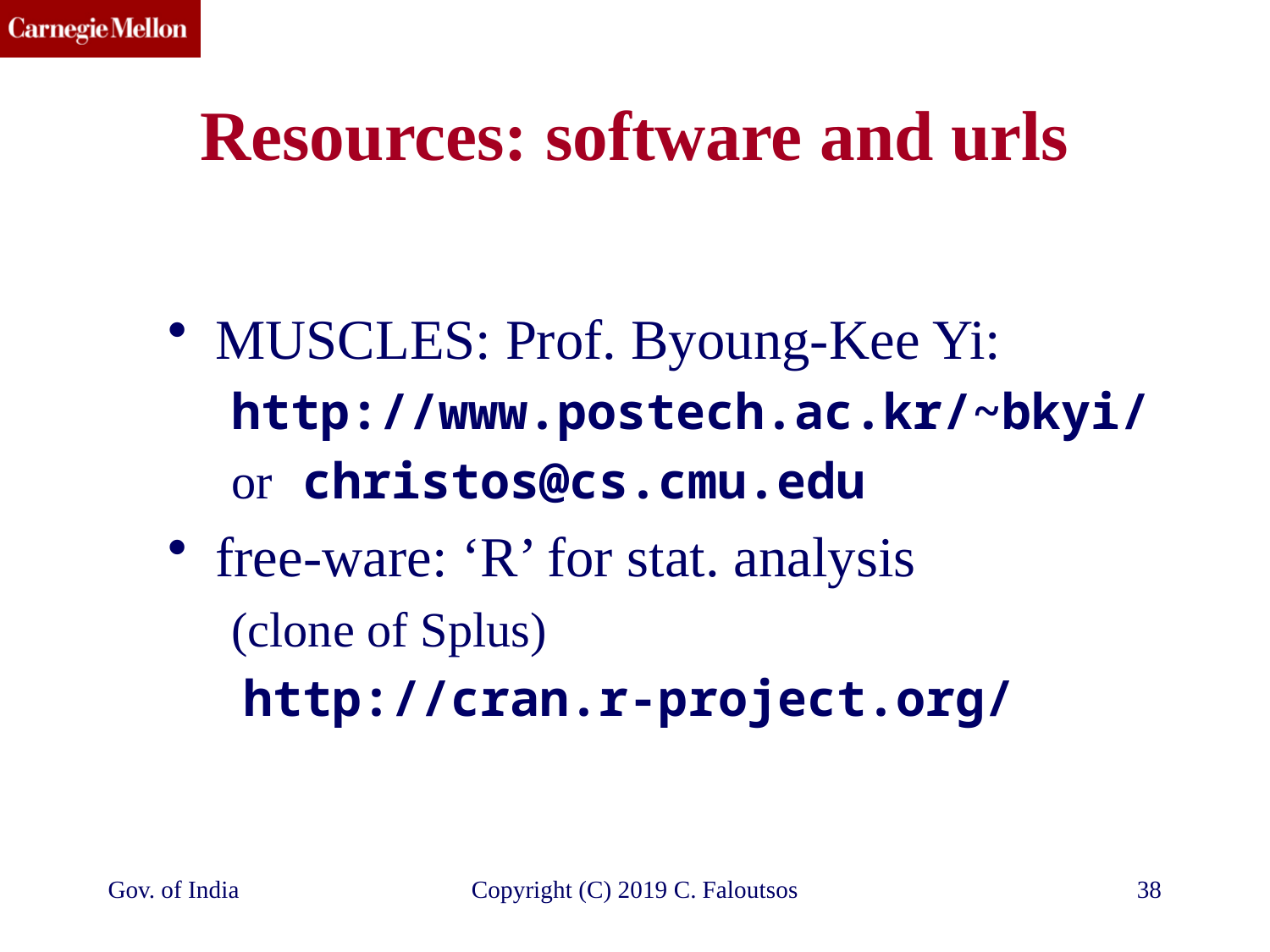

# Resources: software and urls
MUSCLES: Prof. Byoung-Kee Yi:
http://www.postech.ac.kr/~bkyi/
or christos@cs.cmu.edu
free-ware: ‘R’ for stat. analysis
(clone of Splus)
 http://cran.r-project.org/
Gov. of India
Copyright (C) 2019 C. Faloutsos
38